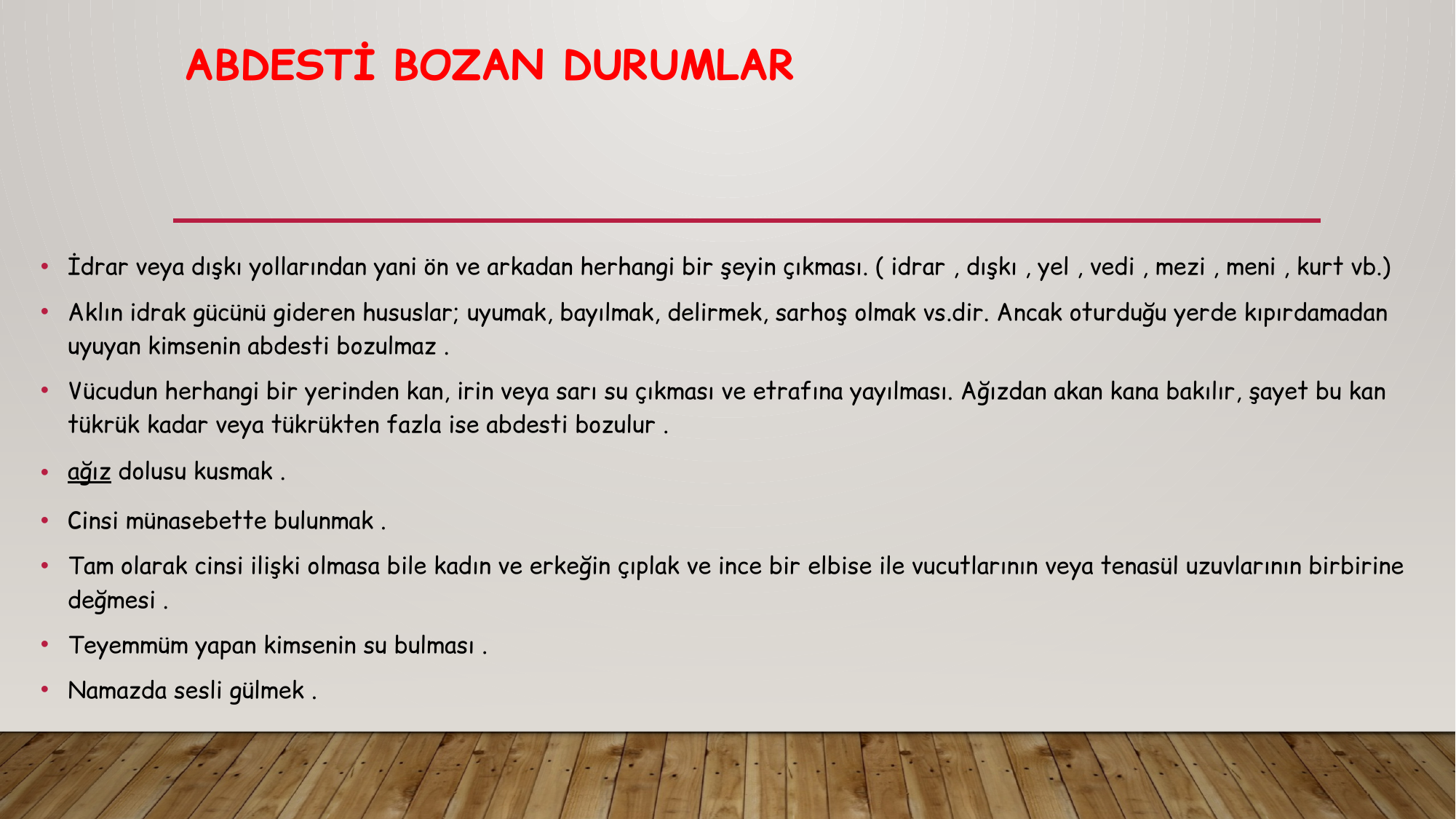

# Abdesti Bozan Durumlar
İdrar veya dışkı yollarından yani ön ve arkadan herhangi bir şeyin çıkması. ( idrar , dışkı , yel , vedi , mezi , meni , kurt vb.)
Aklın idrak gücünü gideren hususlar; uyumak, bayılmak, delirmek, sarhoş olmak vs.dir. Ancak oturduğu yerde kıpırdamadan uyuyan kimsenin abdesti bozulmaz .
Vücudun herhangi bir yerinden kan, irin veya sarı su çıkması ve etrafına yayılması. Ağızdan akan kana bakılır, şayet bu kan tükrük kadar veya tükrükten fazla ise abdesti bozulur .
ağız dolusu kusmak .
Cinsi münasebette bulunmak .
Tam olarak cinsi ilişki olmasa bile kadın ve erkeğin çıplak ve ince bir elbise ile vucutlarının veya tenasül uzuvlarının birbirine değmesi .
Teyemmüm yapan kimsenin su bulması .
Namazda sesli gülmek .